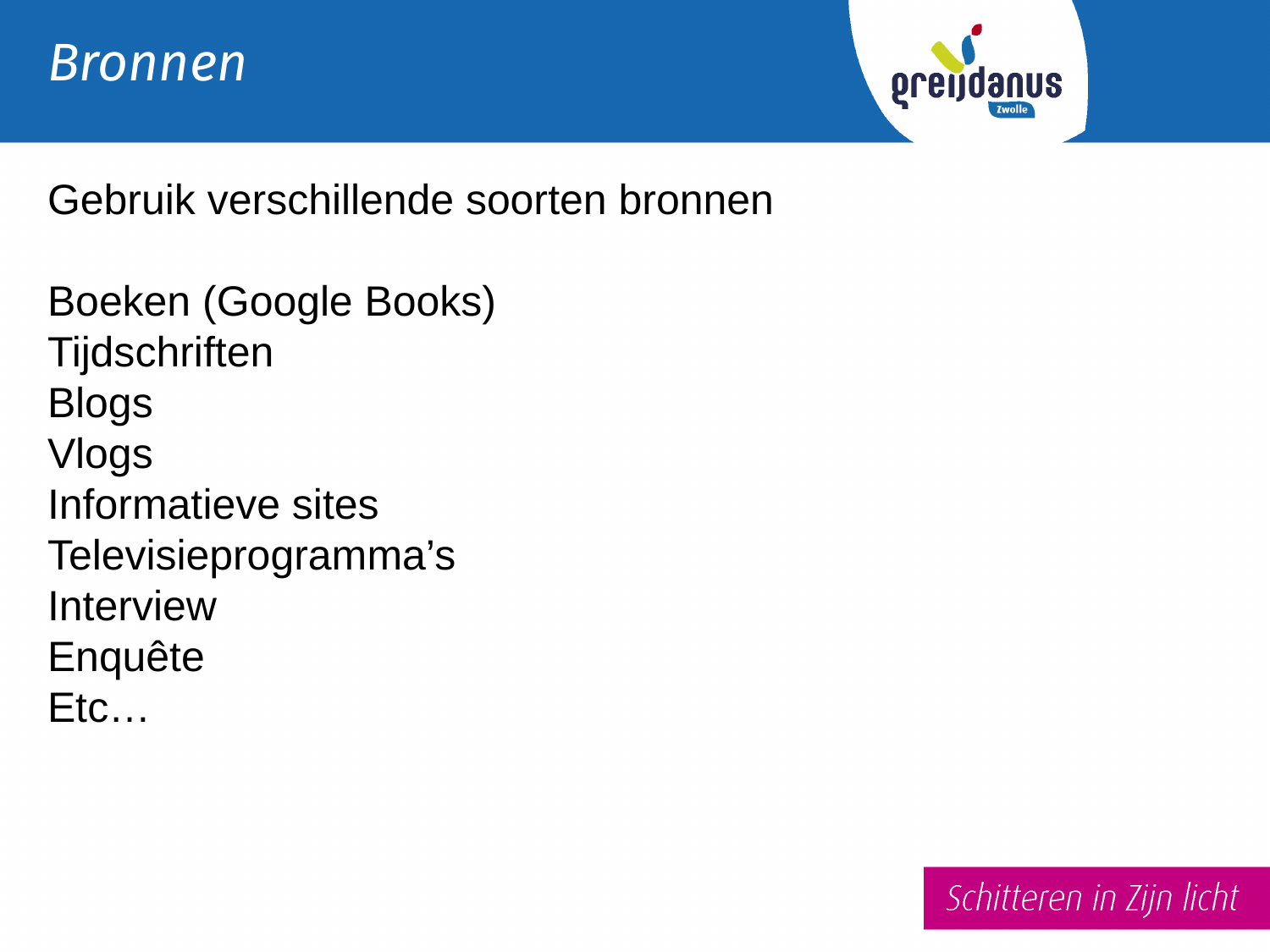

# Bronnen
Gebruik verschillende soorten bronnen

Boeken (Google Books)
Tijdschriften
Blogs
Vlogs
Informatieve sites
Televisieprogramma’s
Interview
Enquête
Etc…